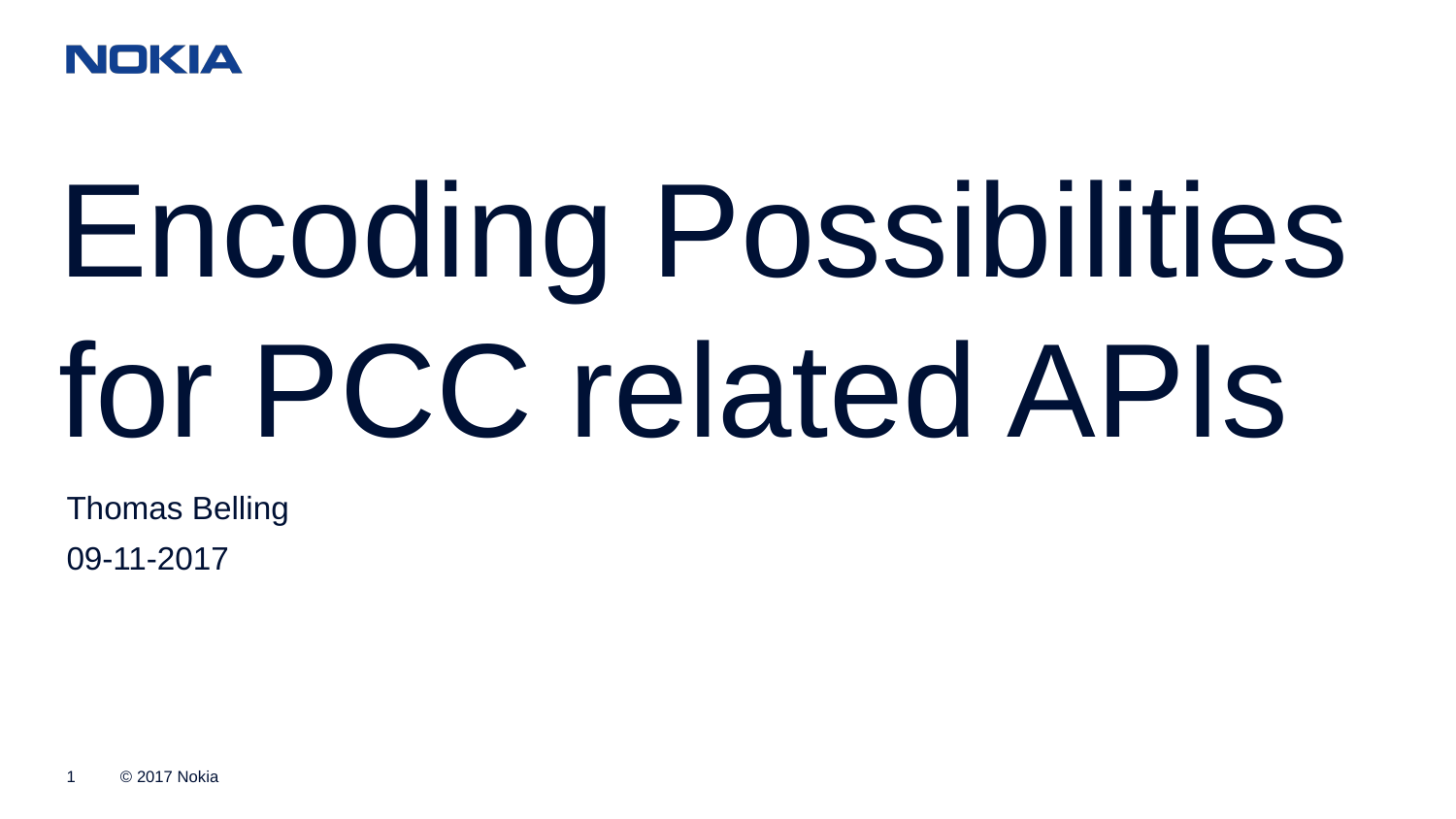

Encoding Possibilities for PCC related APIs
Thomas Belling
09-11-2017